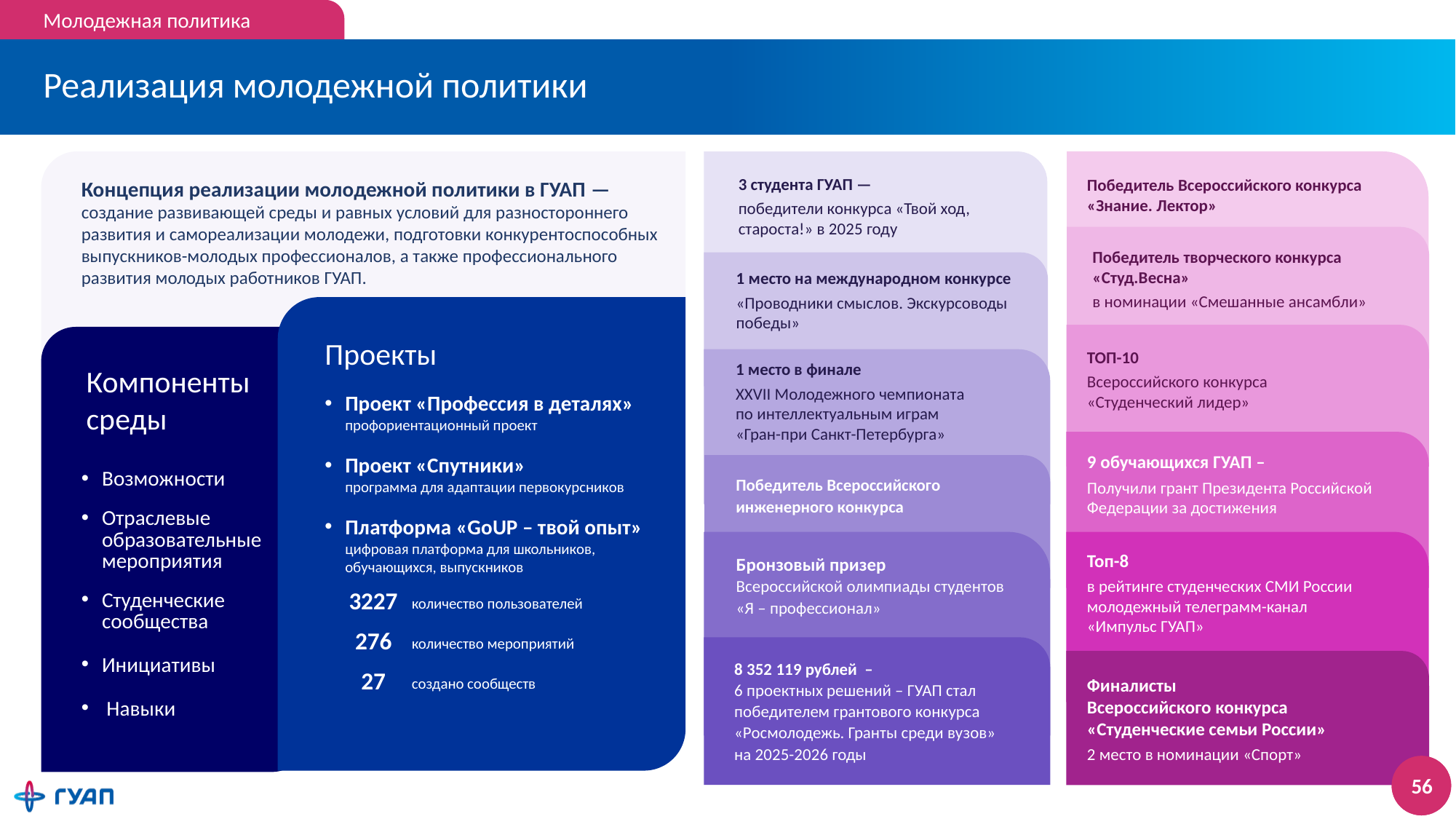

Молодежная политика
# Реализация молодежной политики

3 студента ГУАП —
победители конкурса «Твой ход, староста!» в 2025 году
Победитель Всероссийского конкурса «Знание. Лектор»
Концепция реализации молодежной политики в ГУАП —создание развивающей среды и равных условий для разностороннего развития и самореализации молодежи, подготовки конкурентоспособных выпускников-молодых профессионалов, а также профессионального развития молодых работников ГУАП.

Победитель творческого конкурса «Студ.Весна»
в номинации «Смешанные ансамбли»

1 место на международном конкурсе
«Проводники смыслов. Экскурсоводы победы»

Проекты
Проект «Профессия в деталях»
профориентационный проект
Проект «Спутники»
программа для адаптации первокурсников
Платформа «GoUP – твой опыт» цифровая платформа для школьников,
обучающихся, выпускников

Компоненты
среды
Возможности
Отраслевые образовательные мероприятия
Студенческие
сообщества
Инициативы
 Навыки
ТОП-10
Всероссийского конкурса «Студенческий лидер»

1 место в финале
XXVII Молодежного чемпионата
по интеллектуальным играм
«Гран-при Санкт-Петербурга»

9 обучающихся ГУАП –
Получили грант Президента Российской Федерации за достижения

Победитель Всероссийского инженерного конкурса

Топ-8
в рейтинге студенческих СМИ России молодежный телеграмм-канал
«Импульс ГУАП»

Бронзовый призер
Всероссийской олимпиады студентов
«Я – профессионал»

Финалисты
Всероссийского конкурса «Студенческие семьи России»
2 место в номинации «Спорт»
| 3227 | количество пользователей |
| --- | --- |
| 276 | количество мероприятий |
| 27 | создано сообществ |
8 352 119 рублей  –
6 проектных решений – ГУАП стал победителем грантового конкурса «Росмолодежь. Гранты среди вузов»
на 2025-2026 годы

56